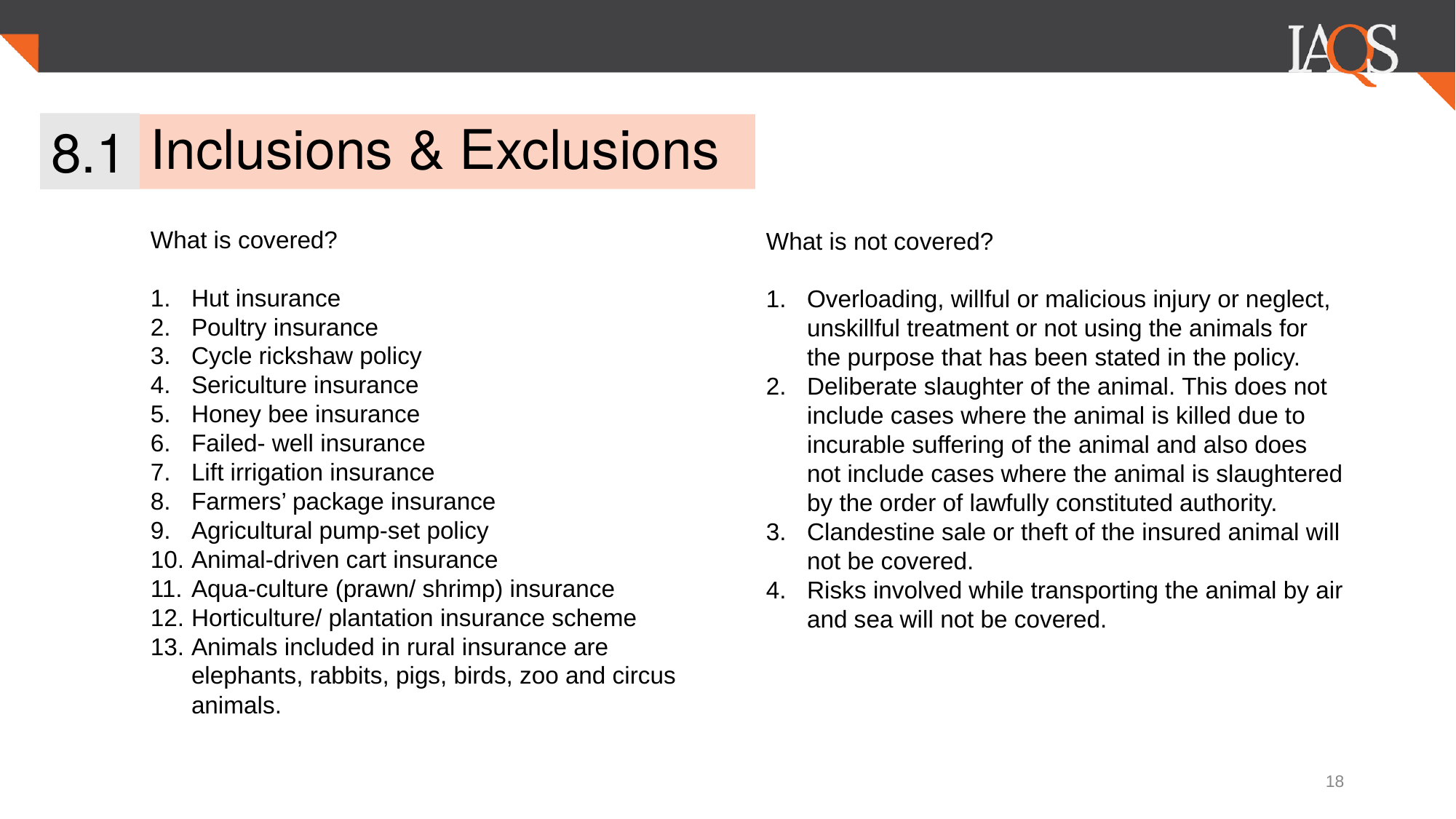

8.1
# Inclusions & Exclusions
What is covered?

Hut insurance
Poultry insurance
Cycle rickshaw policy
Sericulture insurance
Honey bee insurance
Failed- well insurance
Lift irrigation insurance
Farmers’ package insurance
Agricultural pump-set policy
Animal-driven cart insurance
Aqua-culture (prawn/ shrimp) insurance
Horticulture/ plantation insurance scheme
Animals included in rural insurance are elephants, rabbits, pigs, birds, zoo and circus animals.
What is not covered?

Overloading, willful or malicious injury or neglect, unskillful treatment or not using the animals for the purpose that has been stated in the policy.
Deliberate slaughter of the animal. This does not include cases where the animal is killed due to incurable suffering of the animal and also does not include cases where the animal is slaughtered by the order of lawfully constituted authority.
Clandestine sale or theft of the insured animal will not be covered.
Risks involved while transporting the animal by air and sea will not be covered.
18